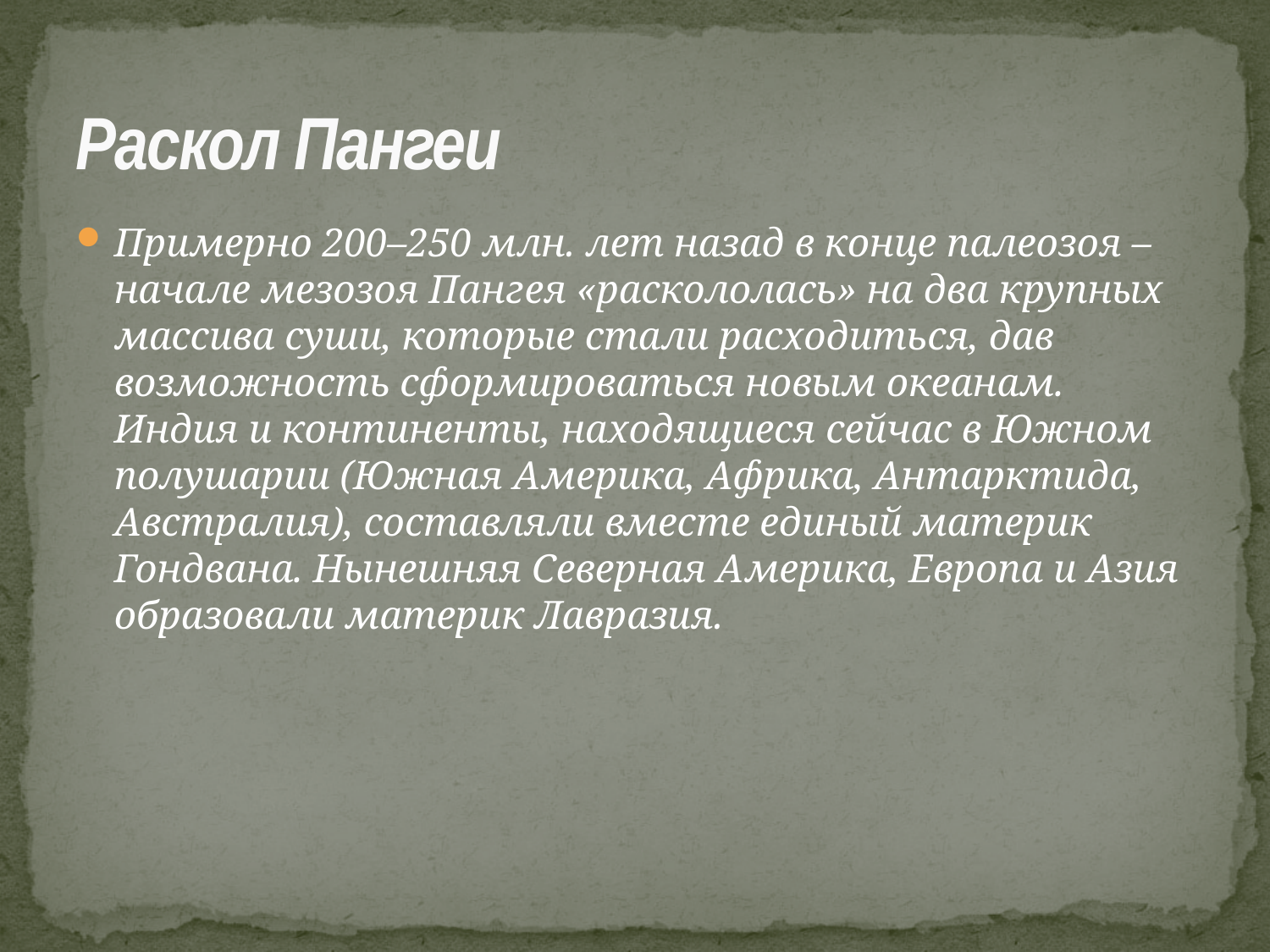

# Раскол Пангеи
Примерно 200–250 млн. лет назад в конце палеозоя – начале мезозоя Пангея «раскололась» на два крупных массива суши, которые стали расходиться, дав возможность сформироваться новым океанам. Индия и континенты, находящиеся сейчас в Южном полушарии (Южная Америка, Африка, Антарктида, Австралия), составляли вместе единый материк Гондвана. Нынешняя Северная Америка, Европа и Азия образовали материк Лавразия.